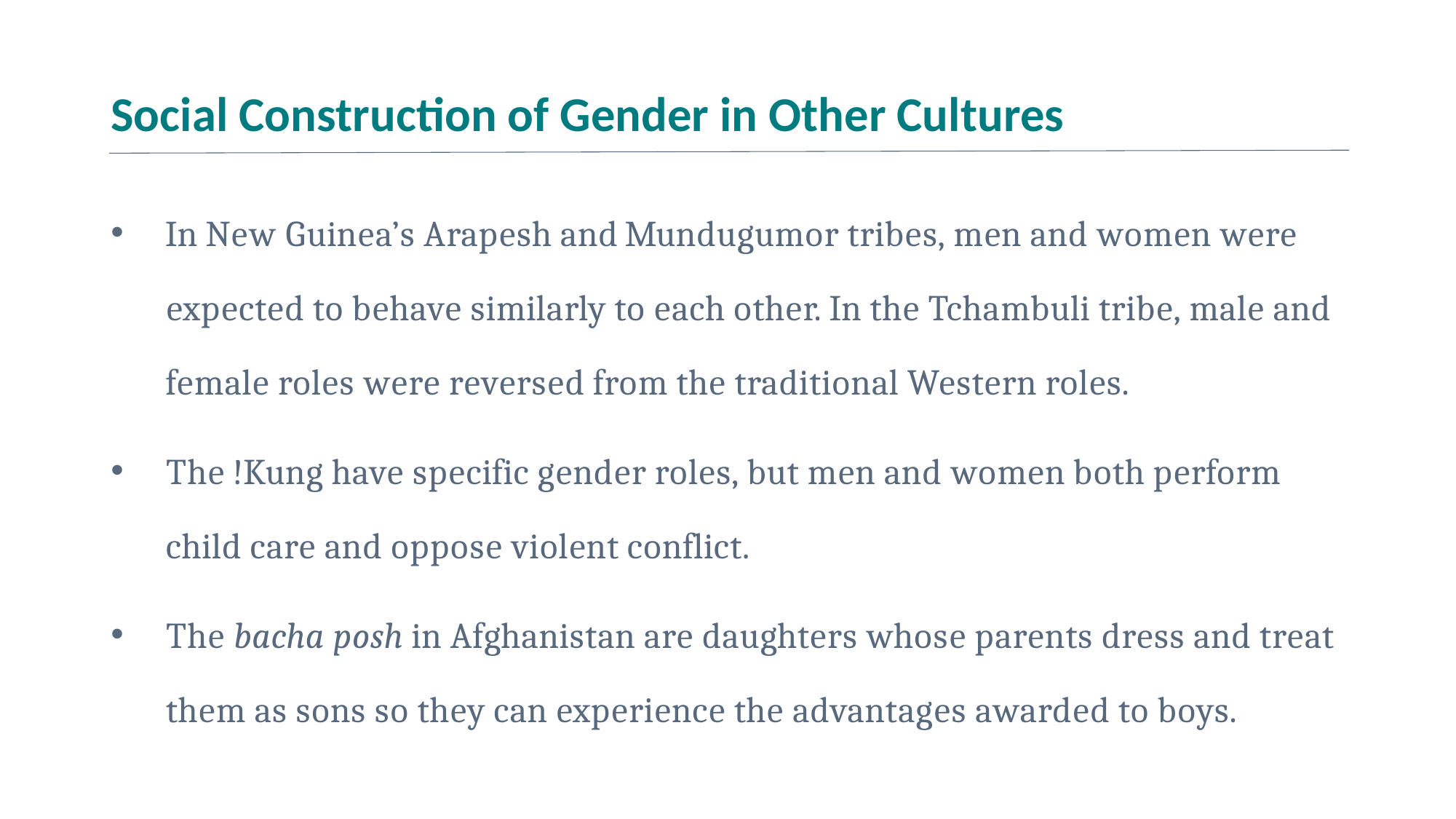

# Social Construction of Gender in Other Cultures
In New Guinea’s Arapesh and Mundugumor tribes, men and women were expected to behave similarly to each other. In the Tchambuli tribe, male and female roles were reversed from the traditional Western roles.
The !Kung have specific gender roles, but men and women both perform child care and oppose violent conflict.
The bacha posh in Afghanistan are daughters whose parents dress and treat them as sons so they can experience the advantages awarded to boys.